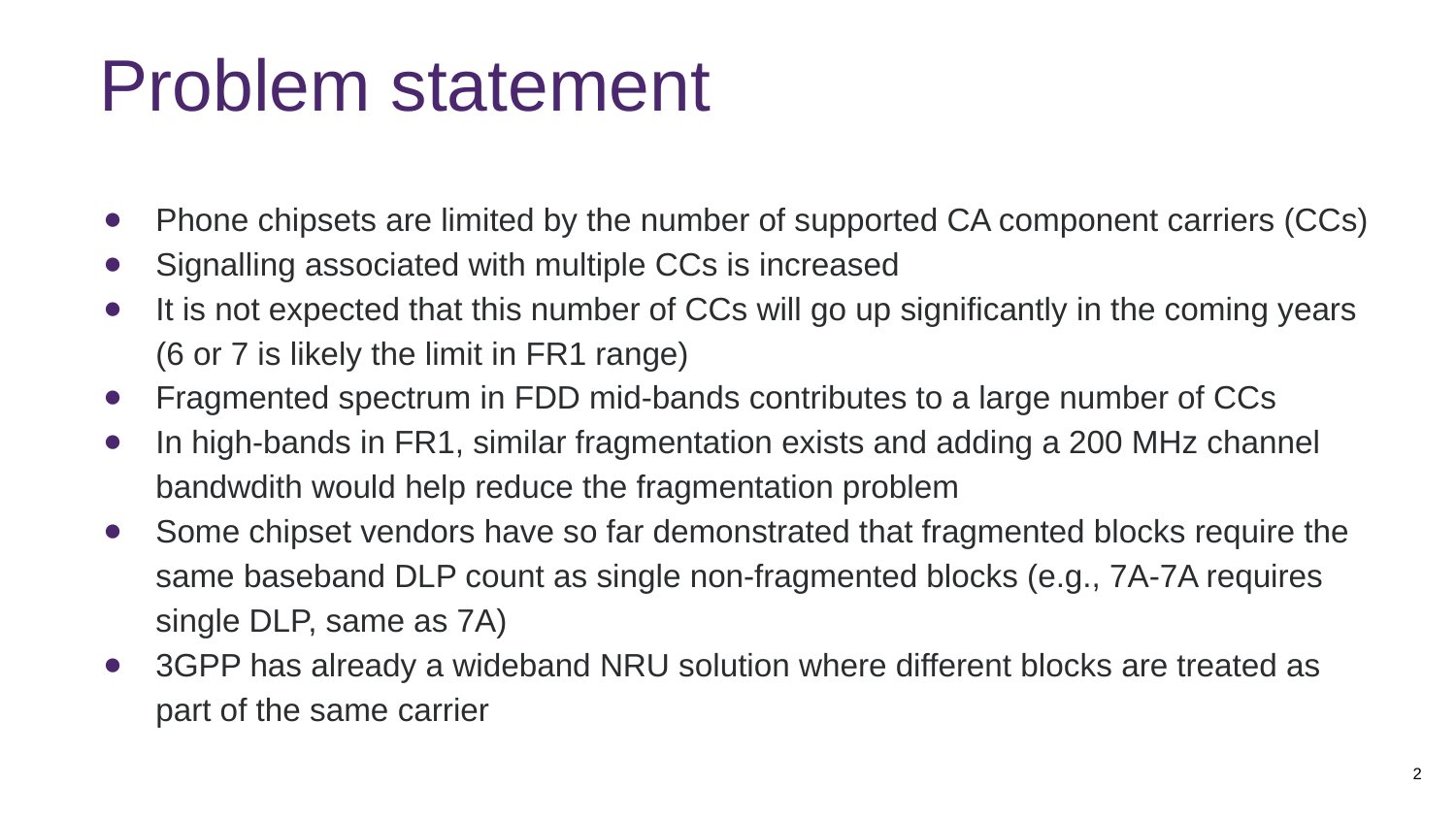

Problem statement
Phone chipsets are limited by the number of supported CA component carriers (CCs)
Signalling associated with multiple CCs is increased
It is not expected that this number of CCs will go up significantly in the coming years (6 or 7 is likely the limit in FR1 range)
Fragmented spectrum in FDD mid-bands contributes to a large number of CCs
In high-bands in FR1, similar fragmentation exists and adding a 200 MHz channel bandwdith would help reduce the fragmentation problem
Some chipset vendors have so far demonstrated that fragmented blocks require the same baseband DLP count as single non-fragmented blocks (e.g., 7A-7A requires single DLP, same as 7A)
3GPP has already a wideband NRU solution where different blocks are treated as part of the same carrier
2